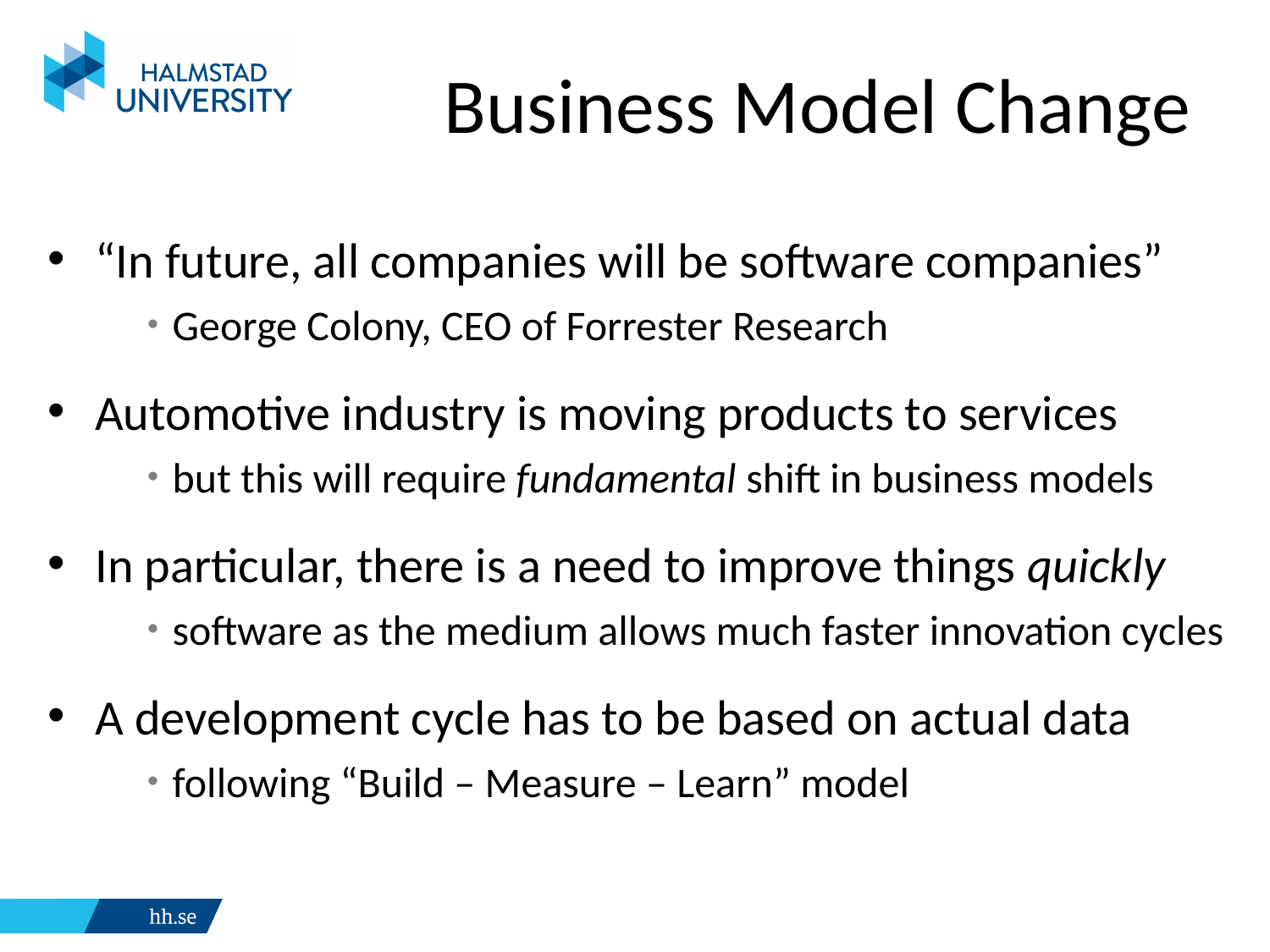

# Business Model Change
“In future, all companies will be software companies”
George Colony, CEO of Forrester Research
Automotive industry is moving products to services
but this will require fundamental shift in business models
In particular, there is a need to improve things quickly
software as the medium allows much faster innovation cycles
A development cycle has to be based on actual data
following “Build – Measure – Learn” model